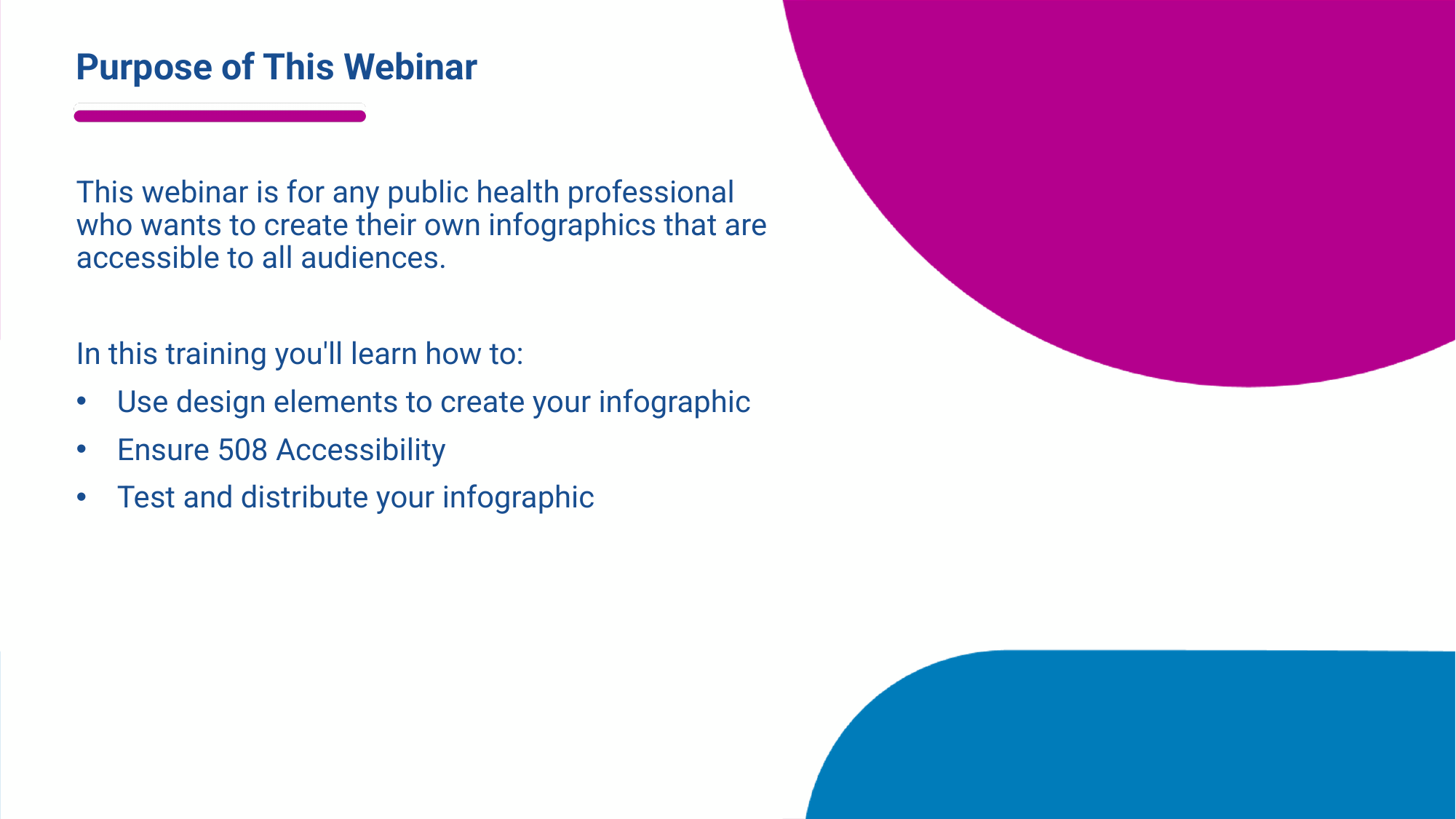

# Purpose of This Webinar
This webinar is for any public health professional who wants to create their own infographics that are accessible to all audiences.

In this training you'll learn how to:
Use design elements to create your infographic
Ensure 508 Accessibility
Test and distribute your infographic